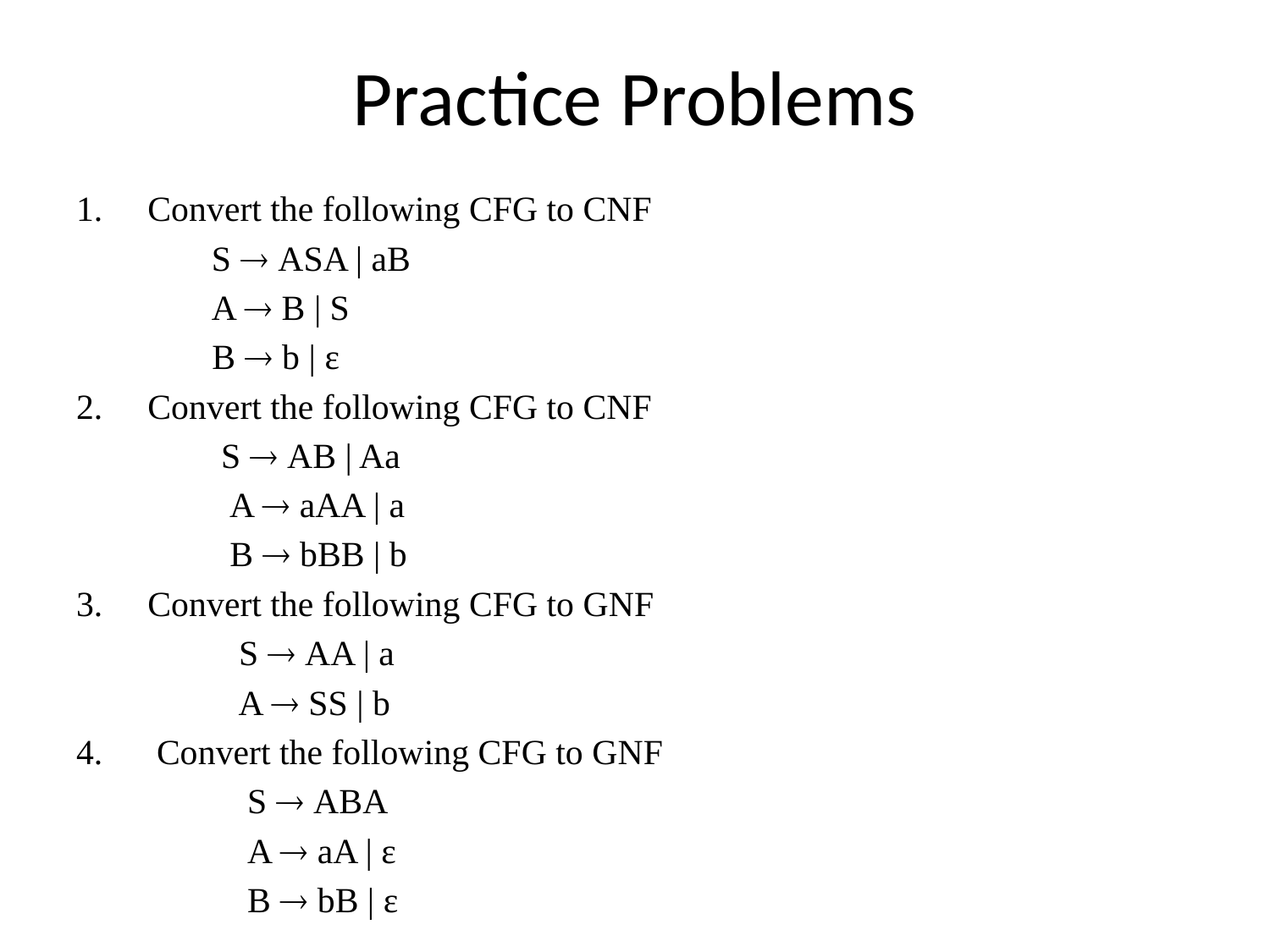

Practice Problems
Convert the following CFG to CNF
         S → ASA | aB
         A → B | S
	 B → b | ε
Convert the following CFG to CNF
	  S → AB | Aa
           A → aAA | a
	   B → bBB | b
Convert the following CFG to GNF
	    S → AA | a
            A → SS | b
 Convert the following CFG to GNF
             S → ABA
             A → aA | ε
             B → bB | ε